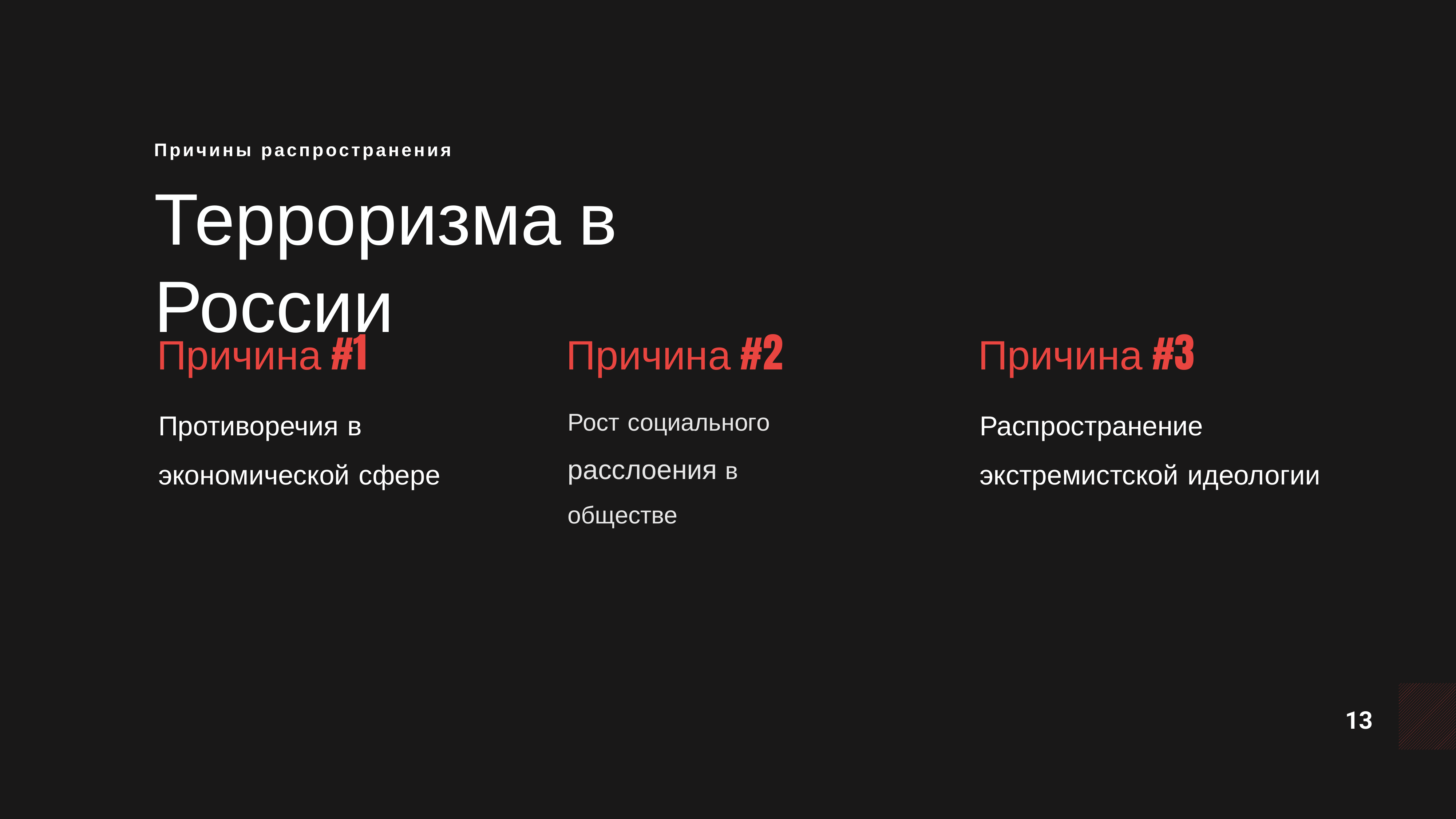

Причины распространения
Терроризма в России
Причина #1
Противоречия в экономической сфере
Причина #2
Рост социального расслоения в обществе
Причина #3
Распространение экстремистской идеологии

13